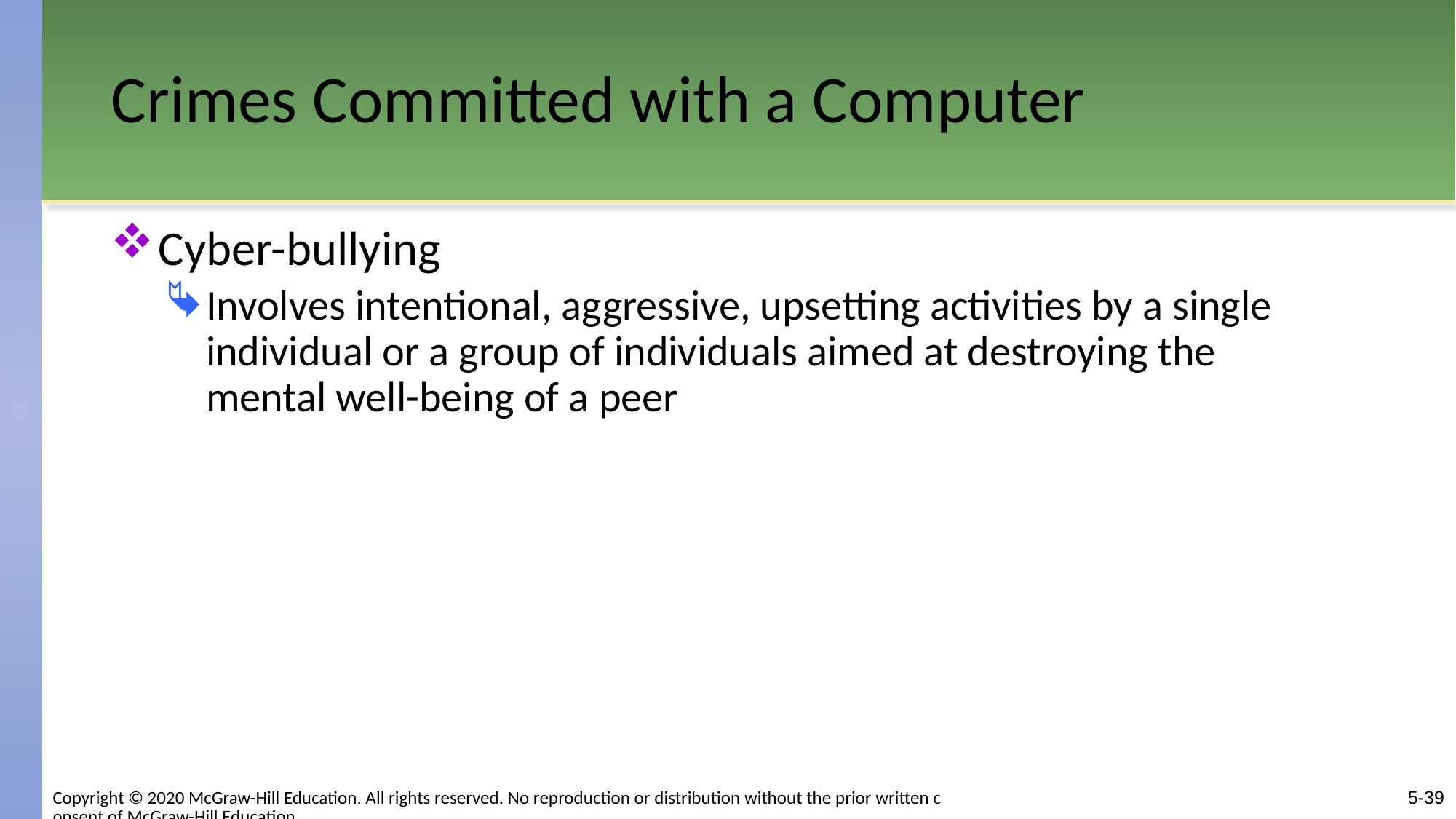

# Crimes Committed with a Computer
Cyber-bullying
Involves intentional, aggressive, upsetting activities by a single individual or a group of individuals aimed at destroying the mental well-being of a peer
Copyright © 2020 McGraw-Hill Education. All rights reserved. No reproduction or distribution without the prior written consent of McGraw-Hill Education.
5-39